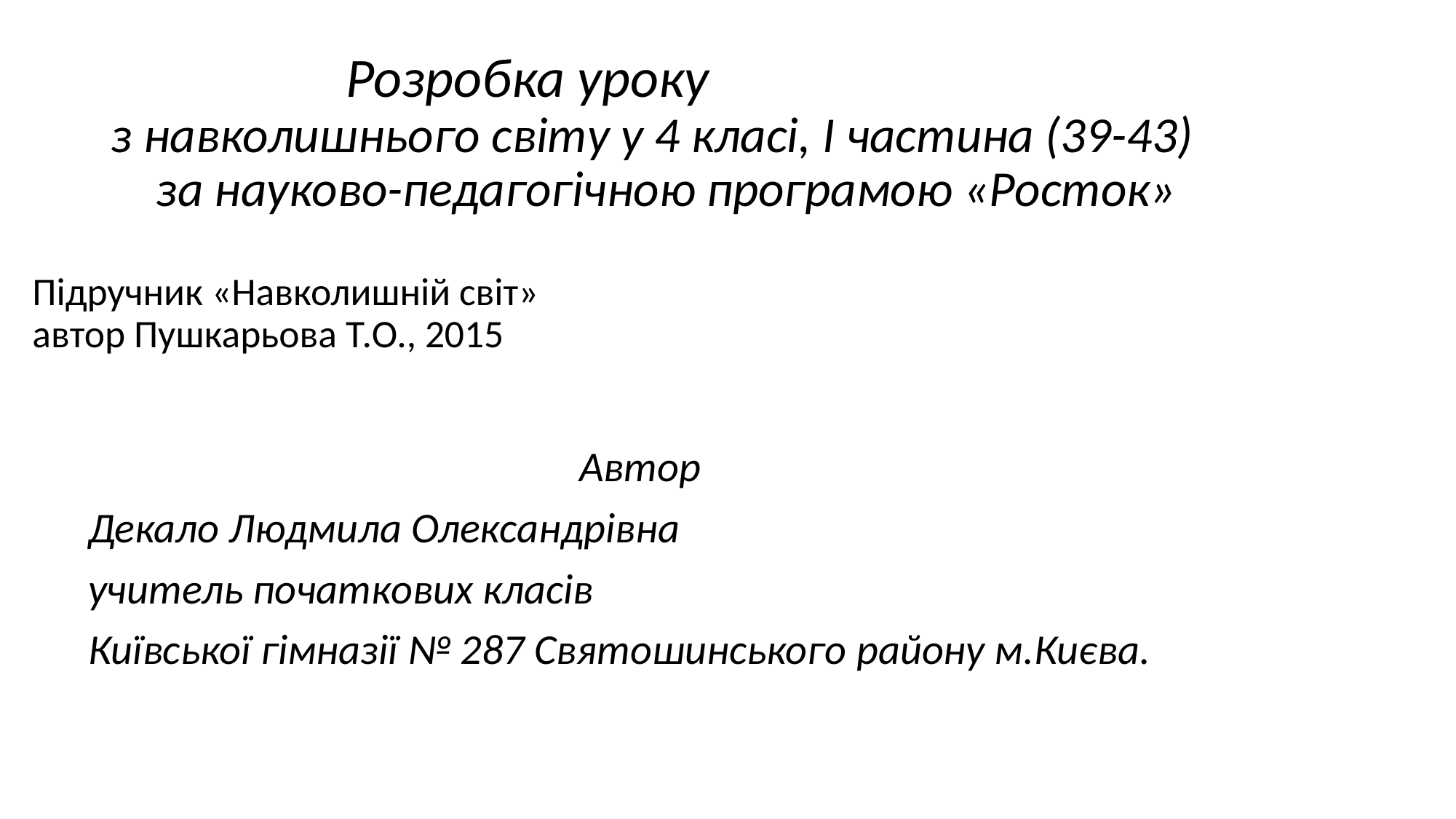

# Розробка уроку з навколишнього світу у 4 класі, І частина (39-43) за науково-педагогічною програмою «Росток» Підручник «Навколишній світ» автор Пушкарьова Т.О., 2015
                                                   Автор
Декало Людмила Олександрівна
учитель початкових класів
Київської гімназії № 287 Святошинського району м.Києва.